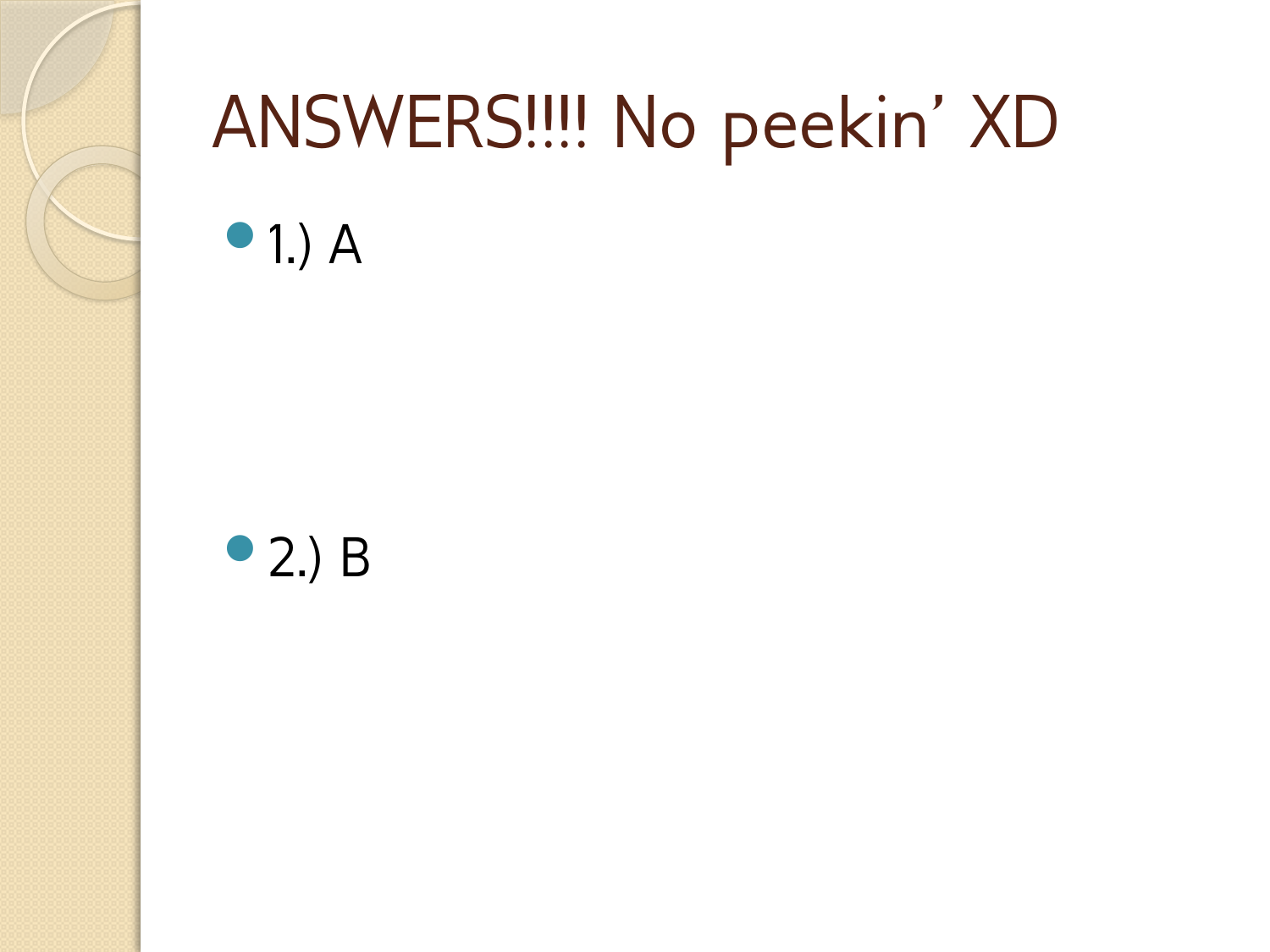

# ANSWERS!!!! No peekin’ XD
1.) A

2.) B